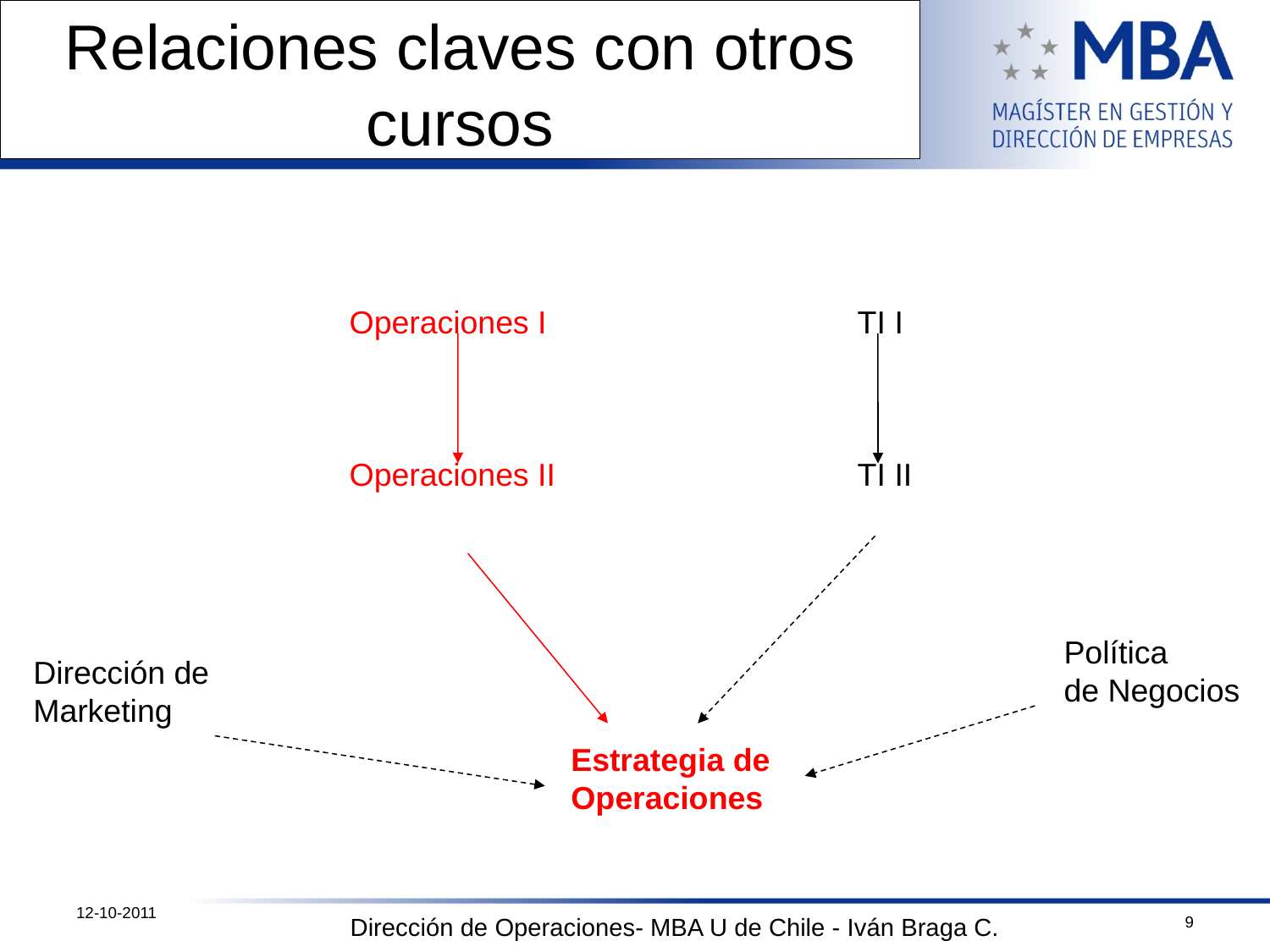

# Relaciones claves con otros cursos
Operaciones I			TI I

Operaciones II			TI II

Política
de Negocios
Dirección de
Marketing

Estrategia de
Operaciones

12-10-2011

9